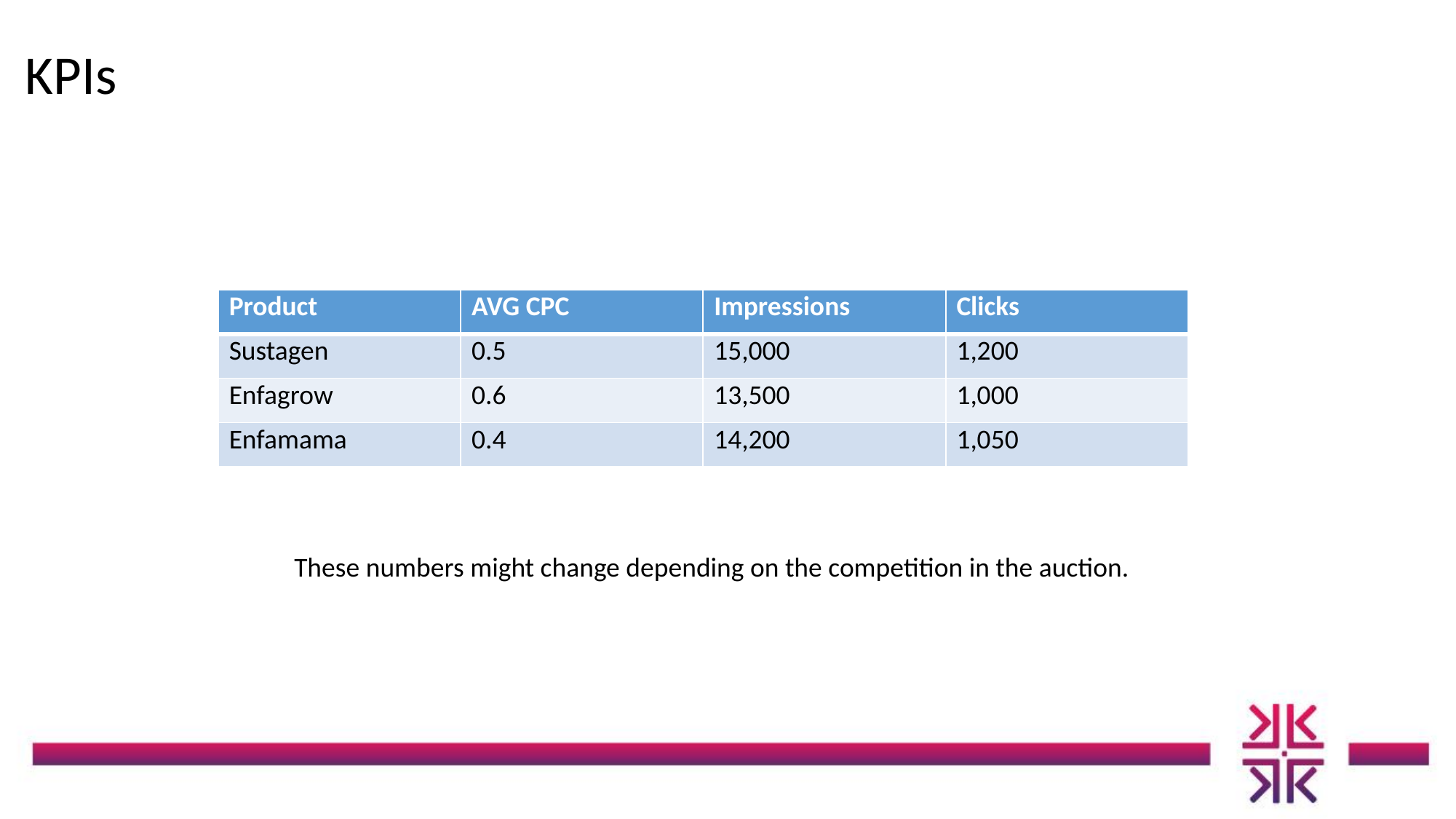

KPIs
| Product | AVG CPC | Impressions | Clicks |
| --- | --- | --- | --- |
| Sustagen | 0.5 | 15,000 | 1,200 |
| Enfagrow | 0.6 | 13,500 | 1,000 |
| Enfamama | 0.4 | 14,200 | 1,050 |
These numbers might change depending on the competition in the auction.